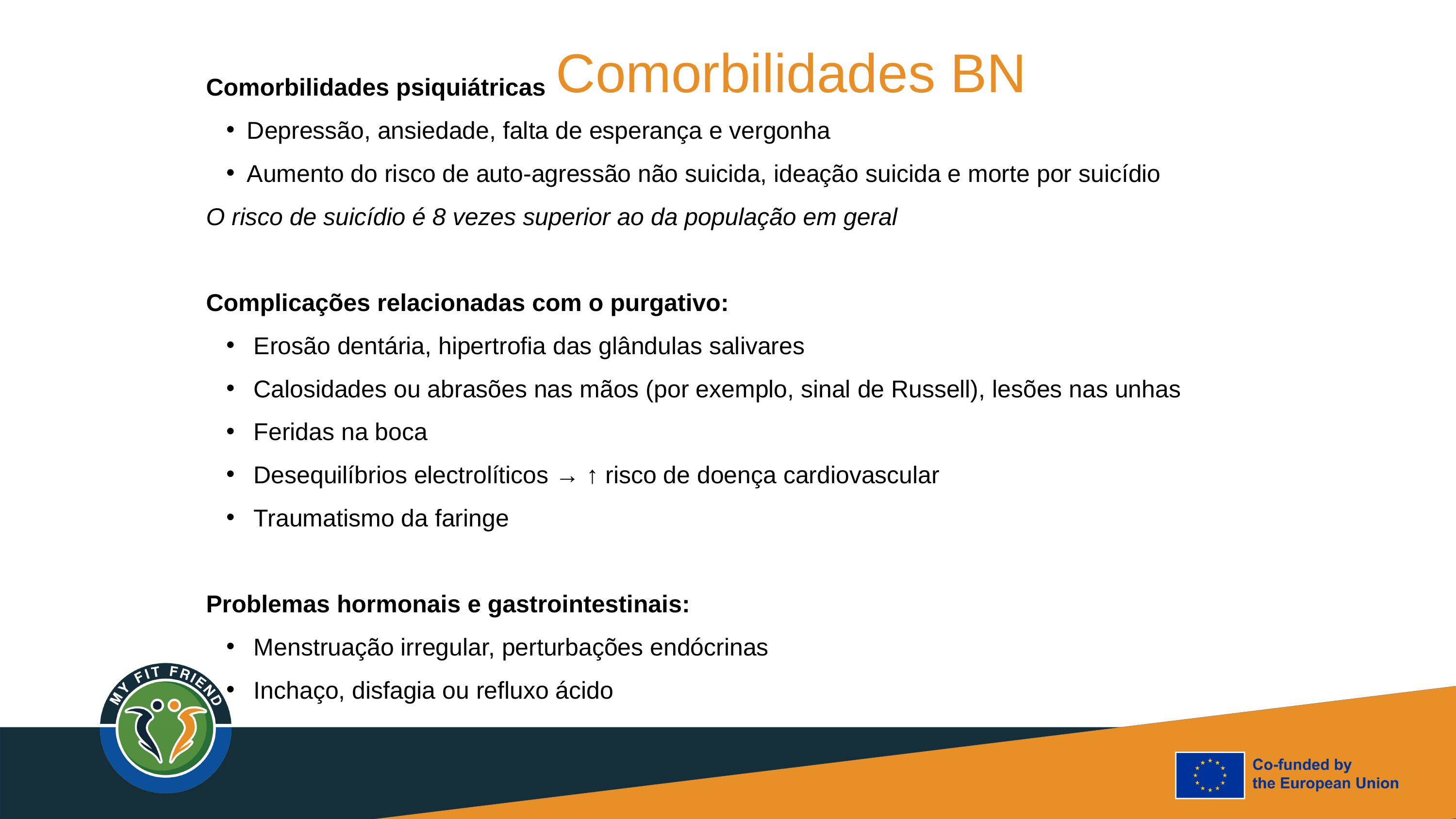

Comorbilidades BN
Comorbilidades psiquiátricas
Depressão, ansiedade, falta de esperança e vergonha
Aumento do risco de auto-agressão não suicida, ideação suicida e morte por suicídio
O risco de suicídio é 8 vezes superior ao da população em geral

Complicações relacionadas com o purgativo:
 Erosão dentária, hipertrofia das glândulas salivares
 Calosidades ou abrasões nas mãos (por exemplo, sinal de Russell), lesões nas unhas
 Feridas na boca
 Desequilíbrios electrolíticos → ↑ risco de doença cardiovascular
 Traumatismo da faringe

Problemas hormonais e gastrointestinais:
 Menstruação irregular, perturbações endócrinas
 Inchaço, disfagia ou refluxo ácido